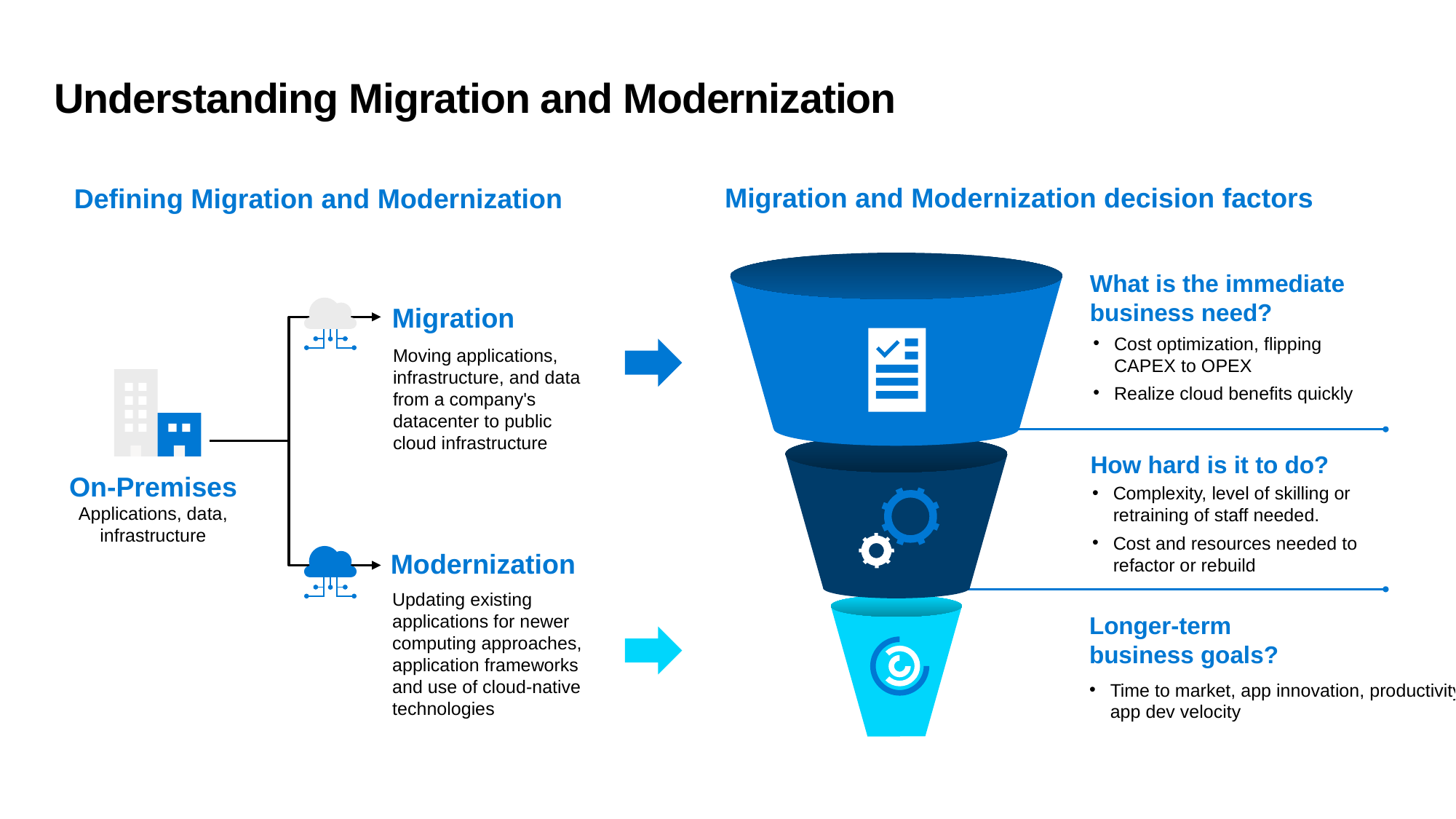

# Understanding Migration and Modernization
Migration and Modernization decision factors
Defining Migration and Modernization

What is the immediate business need?
Migration

Cost optimization, flipping CAPEX to OPEX
Realize cloud benefits quickly

Moving applications, infrastructure, and data from a company's datacenter to public cloud infrastructure

How hard is it to do?
On-Premises Applications, data, infrastructure
Complexity, level of skilling or retraining of staff needed.
Cost and resources needed to refactor or rebuild

Modernization

Updating existing applications for newer computing approaches, application frameworks and use of cloud-native technologies
Longer-term
business goals?

Time to market, app innovation, productivity, app dev velocity